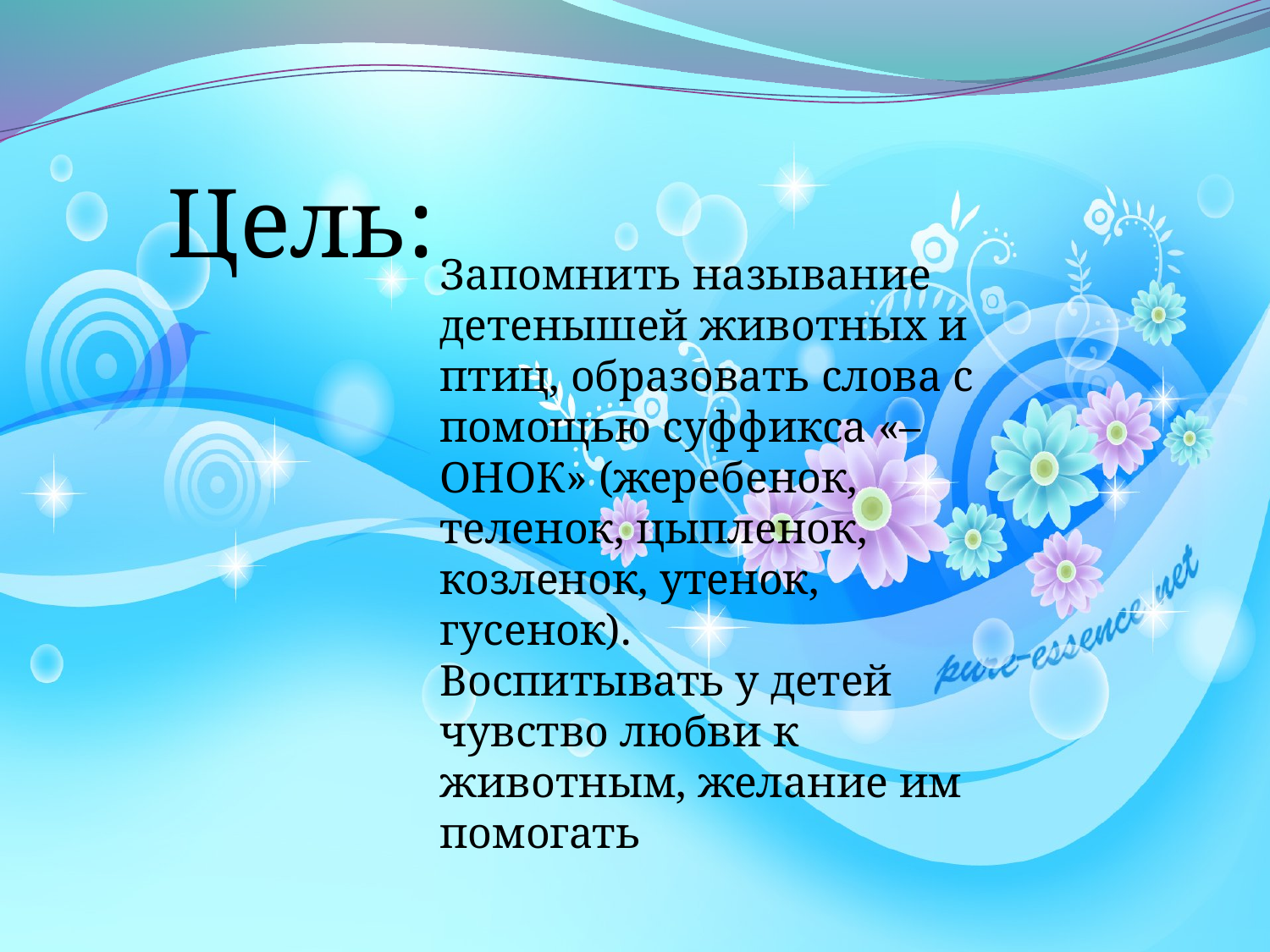

Запомнить называние детенышей животных и птиц, образовать слова с помощью суффикса «– ОНОК» (жеребенок, теленок, цыпленок, козленок, утенок, гусенок).
Воспитывать у детей чувство любви к животным, желание им помогать
Цель:

.

ь.